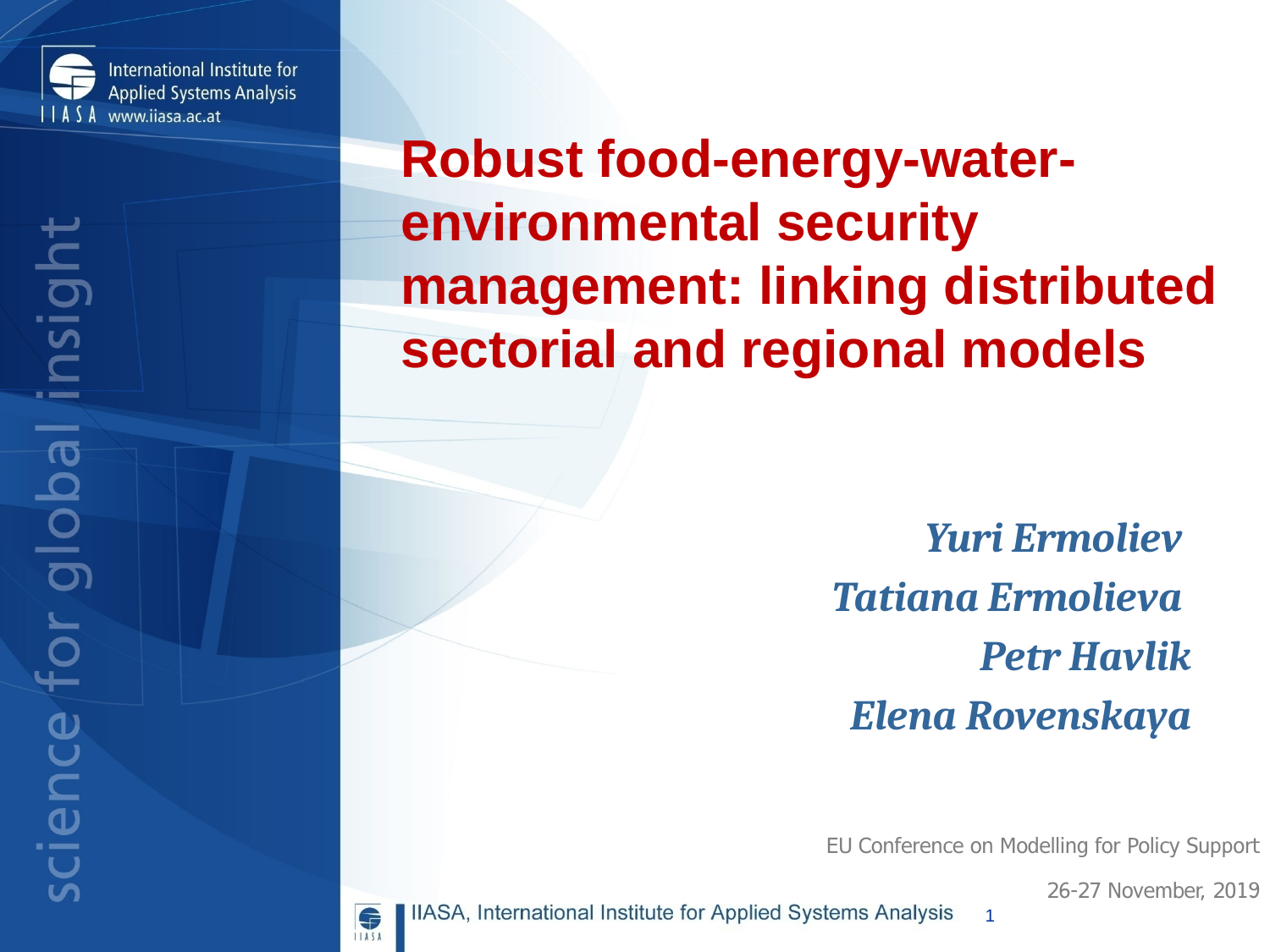

Robust food-energy-water-environmental security management: linking distributed sectorial and regional models

Yuri Ermoliev
Tatiana Ermolieva
Petr Havlik
Elena Rovenskaya

EU Conference on Modelling for Policy Support
26-27 November, 2019
1